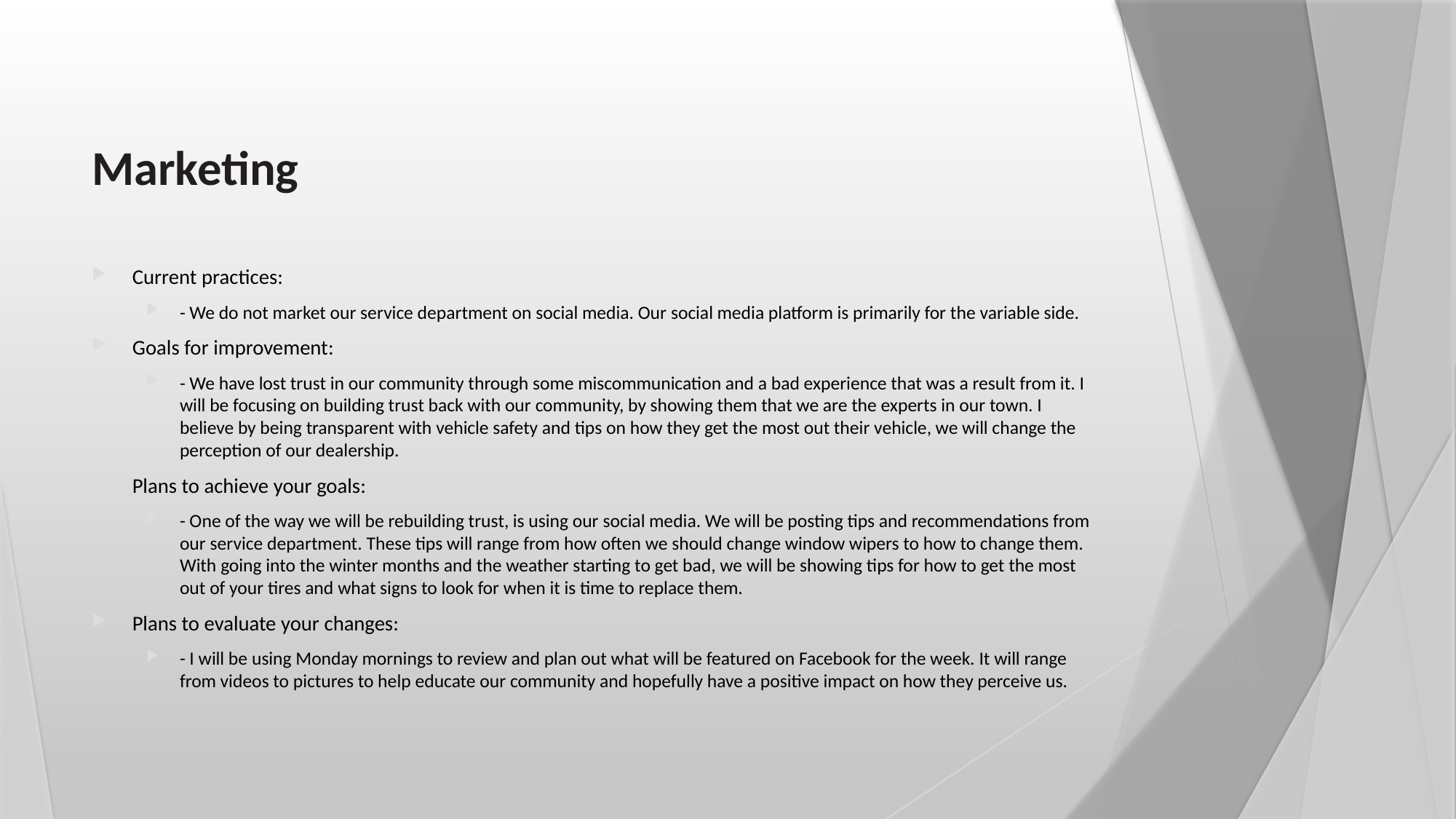

# Marketing
Current practices:
- We do not market our service department on social media. Our social media platform is primarily for the variable side.
Goals for improvement:
- We have lost trust in our community through some miscommunication and a bad experience that was a result from it. I will be focusing on building trust back with our community, by showing them that we are the experts in our town. I believe by being transparent with vehicle safety and tips on how they get the most out their vehicle, we will change the perception of our dealership.
Plans to achieve your goals:
- One of the way we will be rebuilding trust, is using our social media. We will be posting tips and recommendations from our service department. These tips will range from how often we should change window wipers to how to change them. With going into the winter months and the weather starting to get bad, we will be showing tips for how to get the most out of your tires and what signs to look for when it is time to replace them.
Plans to evaluate your changes:
- I will be using Monday mornings to review and plan out what will be featured on Facebook for the week. It will range from videos to pictures to help educate our community and hopefully have a positive impact on how they perceive us.